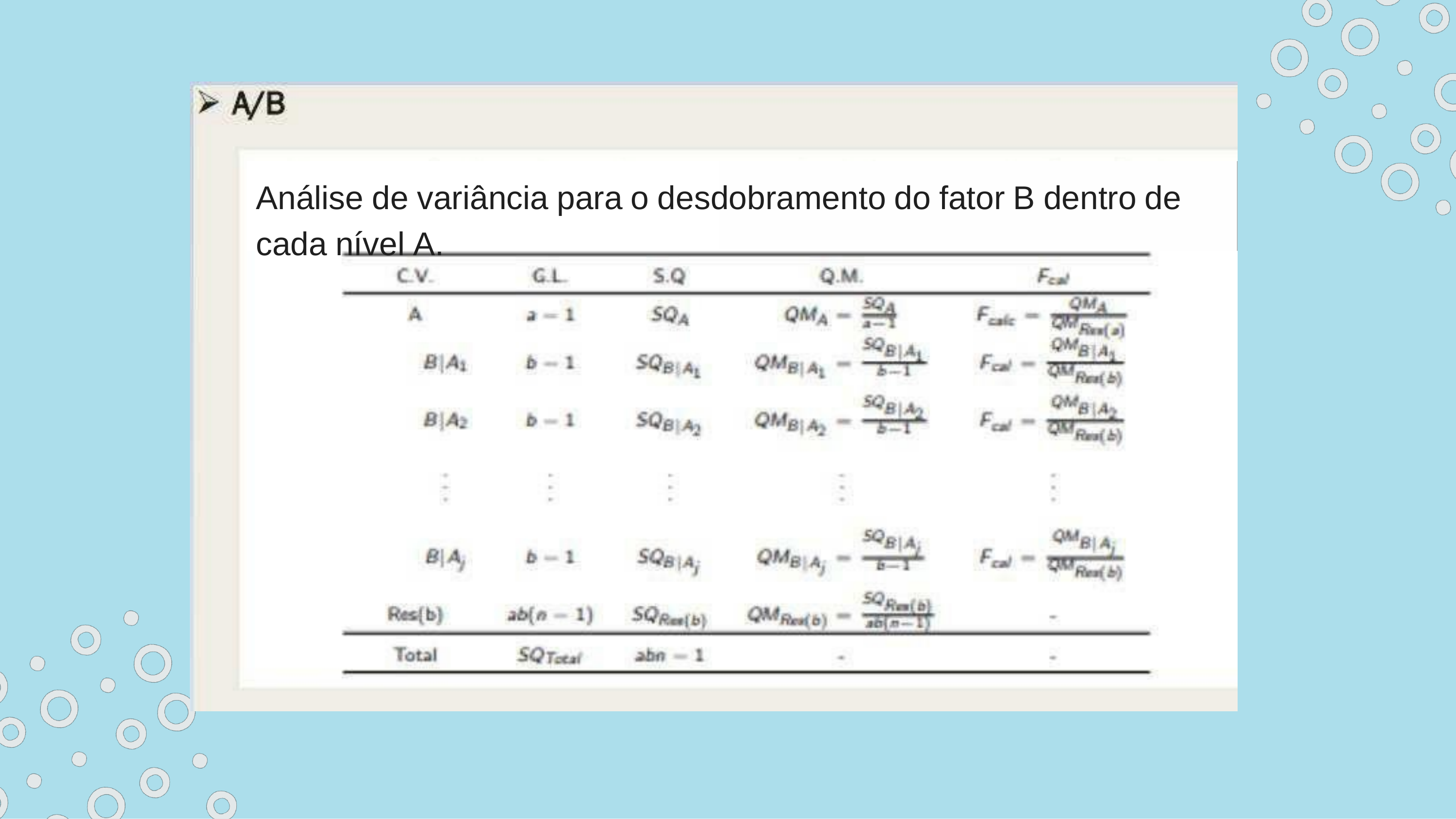

Análise de variância para o desdobramento do fator B dentro de cada nível A.